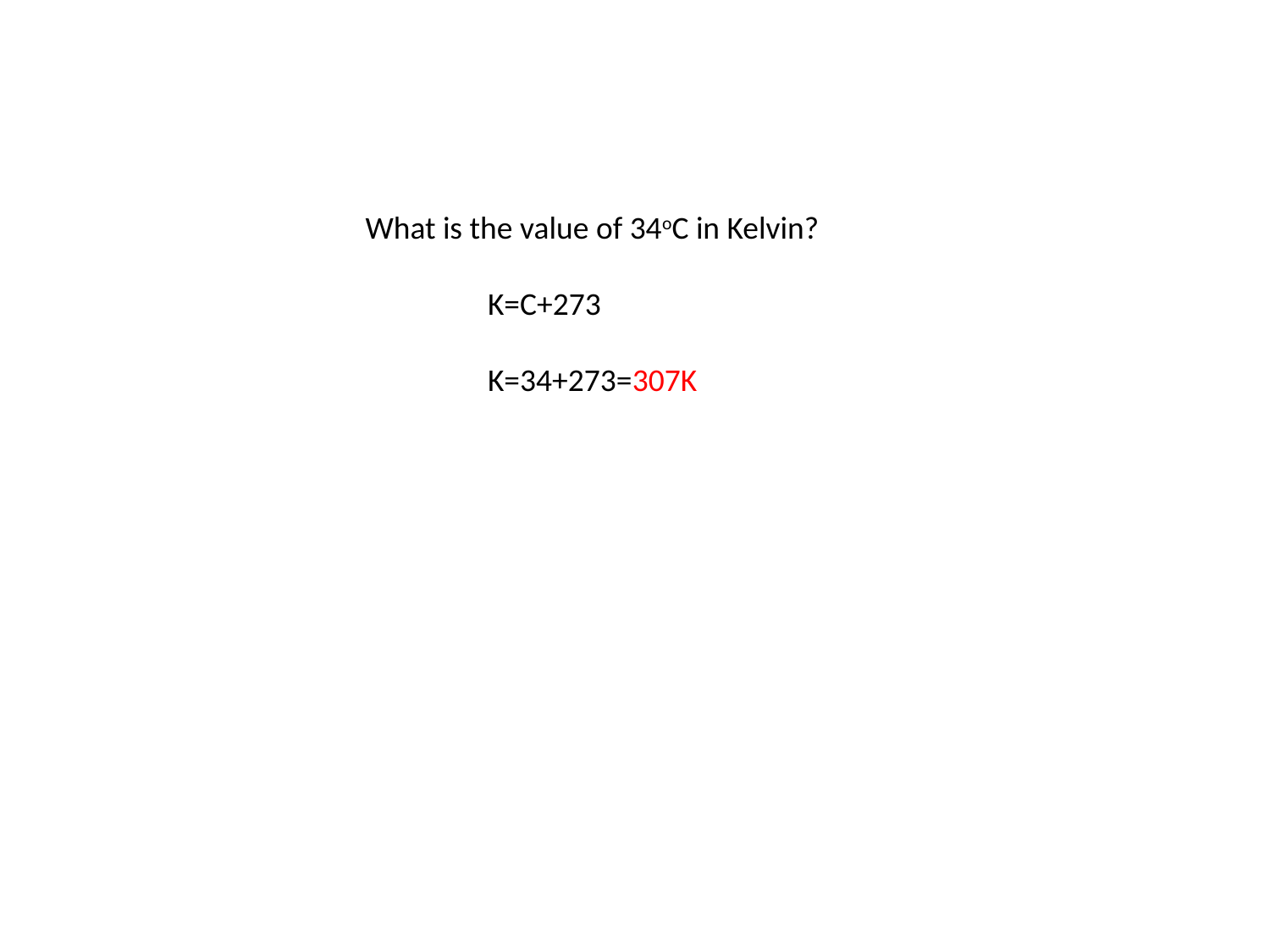

What is the value of 34oC in Kelvin?

                 K=C+273

                 K=34+273=307K